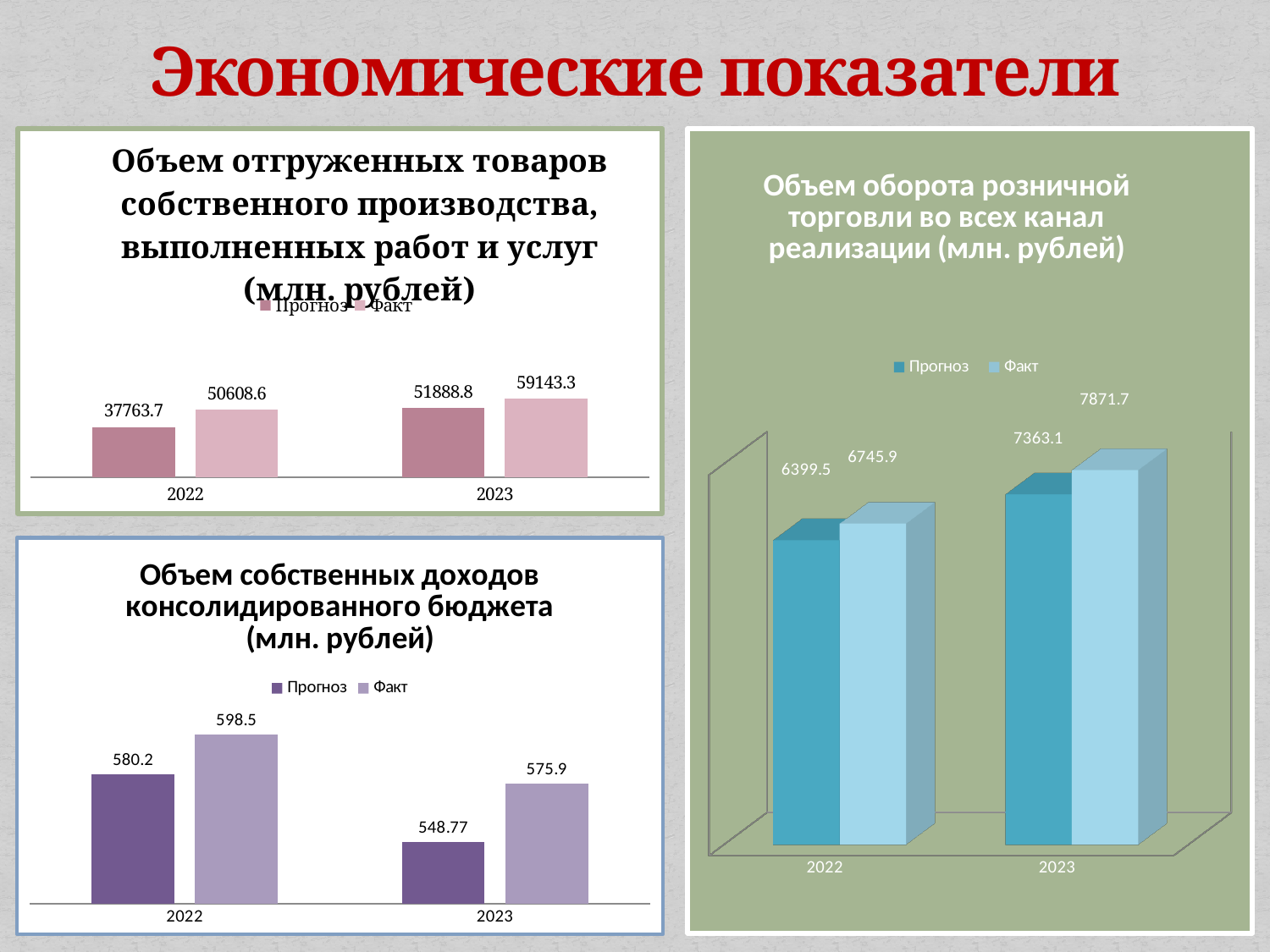

# Экономические показатели

### Chart: Объем отгруженных товаров собственного производства, выполненных работ и услуг (млн. рублей)

| Category | Прогноз | Факт |
|---|---|---|
| 2022 | 37763.7 | 50608.6 |
| 2023 | 51888.8 | 59143.3 |

[unsupported chart]

### Chart: Объем собственных доходов консолидированного бюджета (млн. рублей)

| Category | Прогноз | Факт |
|---|---|---|
| 2022 | 580.2 | 598.5 |
| 2023 | 548.77 | 575.9 |